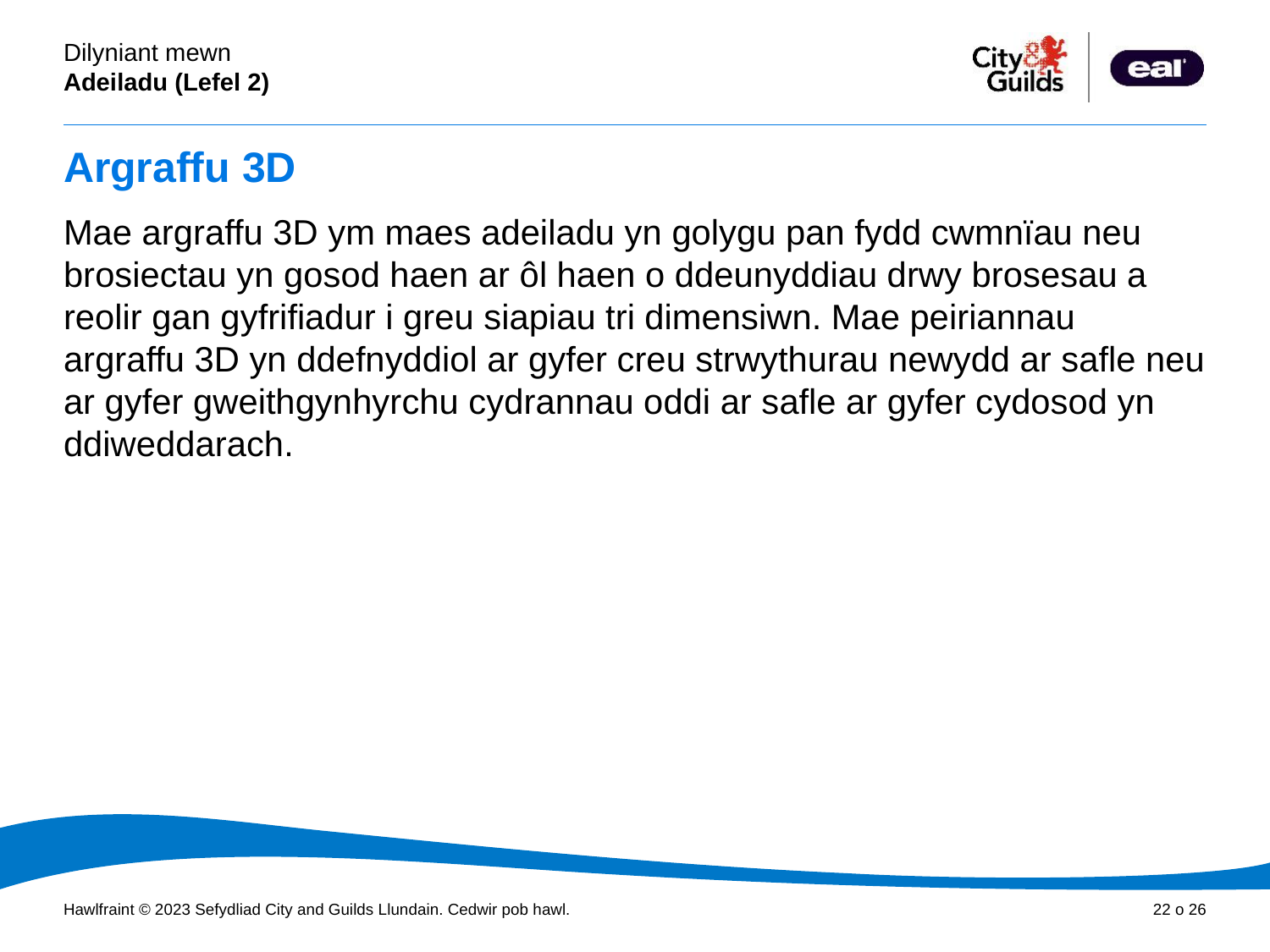

# Argraffu 3D
Mae argraffu 3D ym maes adeiladu yn golygu pan fydd cwmnïau neu brosiectau yn gosod haen ar ôl haen o ddeunyddiau drwy brosesau a reolir gan gyfrifiadur i greu siapiau tri dimensiwn. Mae peiriannau argraffu 3D yn ddefnyddiol ar gyfer creu strwythurau newydd ar safle neu ar gyfer gweithgynhyrchu cydrannau oddi ar safle ar gyfer cydosod yn ddiweddarach.